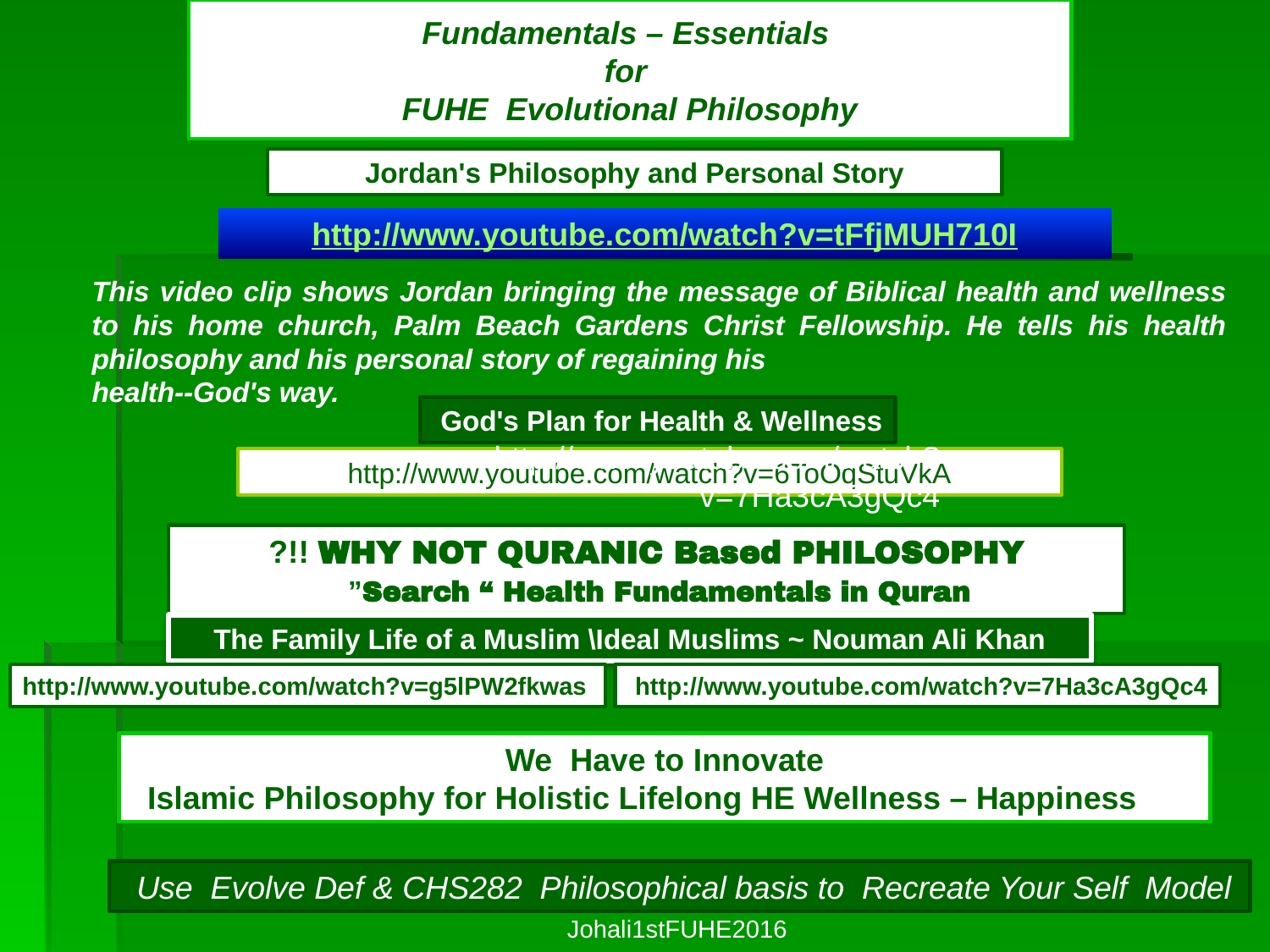

# Fundamentals – Essentials for FUHE  Evolutional Philosophy
Jordan's Philosophy and Personal Story
http://www.youtube.com/watch?v=tFfjMUH710I
This video clip shows Jordan bringing the message of Biblical health and wellness to his home church, Palm Beach Gardens Christ Fellowship. He tells his health philosophy and his personal story of regaining his
health--God's way.
God's Plan for Health & Wellness
http://www.youtube.com/watch?v=7Ha3cA3gQc4
http://www.youtube.com/watch?v=6ToOqStuVkA
WHY NOT QURANIC Based PHILOSOPHY !!?
Search “ Health Fundamentals in Quran”
The Family Life of a Muslim \Ideal Muslims ~ Nouman Ali Khan
http://www.youtube.com/watch?v=g5lPW2fkwas
http://www.youtube.com/watch?v=7Ha3cA3gQc4
We  Have to Innovate
 Islamic Philosophy for Holistic Lifelong HE Wellness – Happiness
Use  Evolve Def & CHS282  Philosophical basis to  Recreate Your Self  Model
CHS382
25
Johali1stFUHE2016